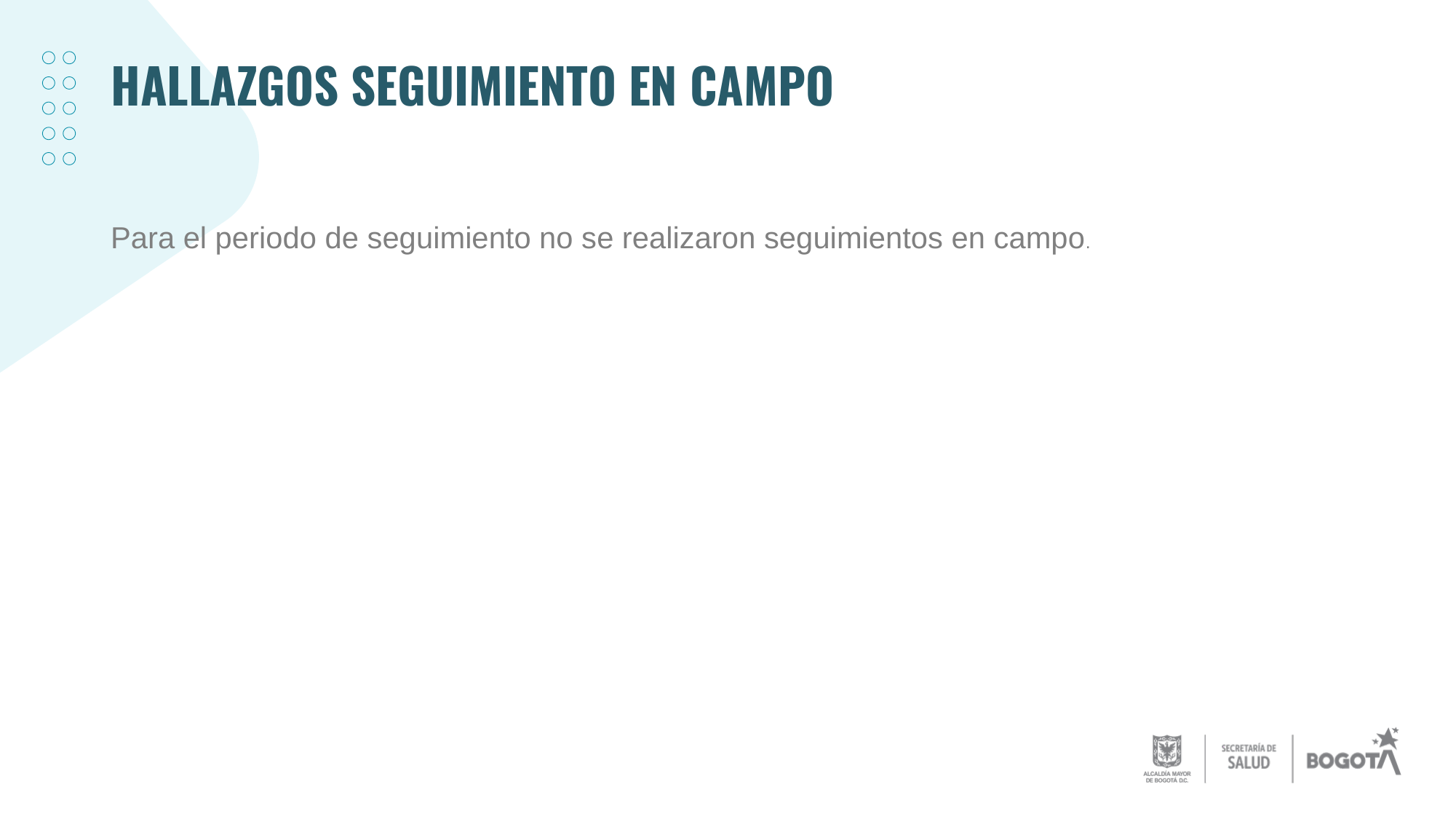

# HALLAZGOS SEGUIMIENTO EN CAMPO
Para el periodo de seguimiento no se realizaron seguimientos en campo.